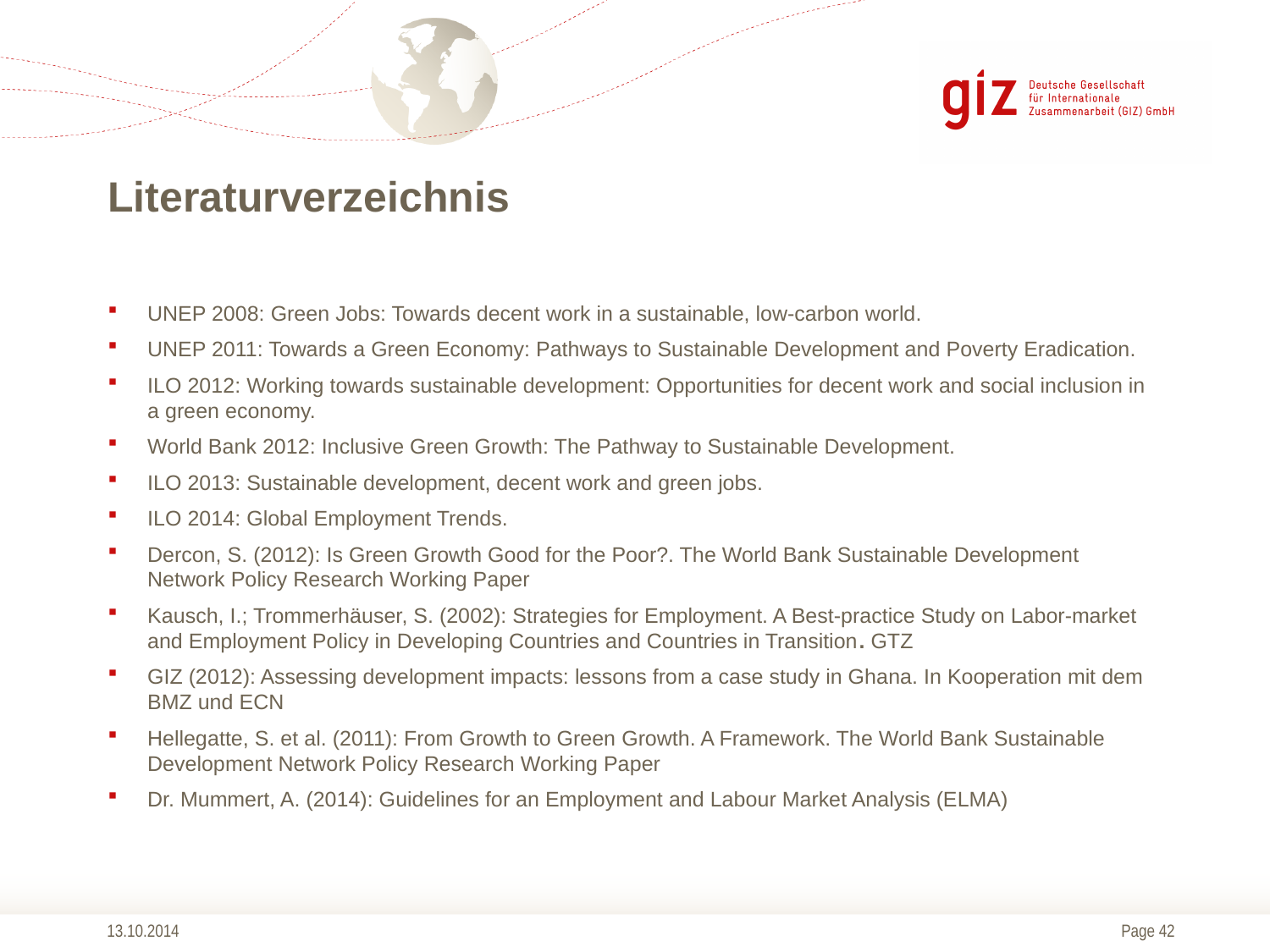

# Literaturverzeichnis
UNEP 2008: Green Jobs: Towards decent work in a sustainable, low-carbon world.
UNEP 2011: Towards a Green Economy: Pathways to Sustainable Development and Poverty Eradication.
ILO 2012: Working towards sustainable development: Opportunities for decent work and social inclusion in a green economy.
World Bank 2012: Inclusive Green Growth: The Pathway to Sustainable Development.
ILO 2013: Sustainable development, decent work and green jobs.
ILO 2014: Global Employment Trends.
Dercon, S. (2012): Is Green Growth Good for the Poor?. The World Bank Sustainable Development Network Policy Research Working Paper
Kausch, I.; Trommerhäuser, S. (2002): Strategies for Employment. A Best-practice Study on Labor-market and Employment Policy in Developing Countries and Countries in Transition. GTZ
GIZ (2012): Assessing development impacts: lessons from a case study in Ghana. In Kooperation mit dem BMZ und ECN
Hellegatte, S. et al. (2011): From Growth to Green Growth. A Framework. The World Bank Sustainable Development Network Policy Research Working Paper
Dr. Mummert, A. (2014): Guidelines for an Employment and Labour Market Analysis (ELMA)

13.10.2014